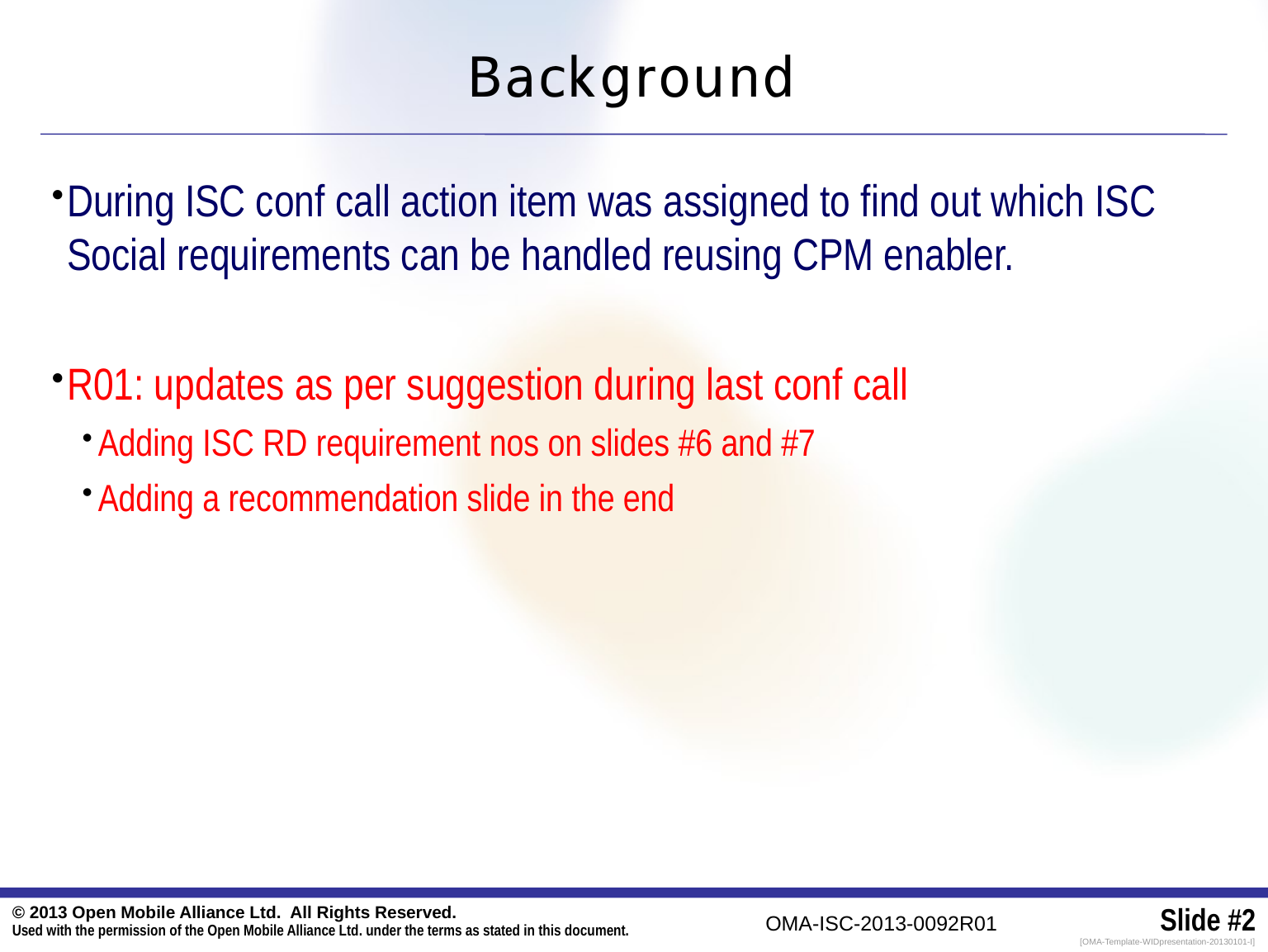

# Background
During ISC conf call action item was assigned to find out which ISC Social requirements can be handled reusing CPM enabler.

R01: updates as per suggestion during last conf call
Adding ISC RD requirement nos on slides #6 and #7
Adding a recommendation slide in the end